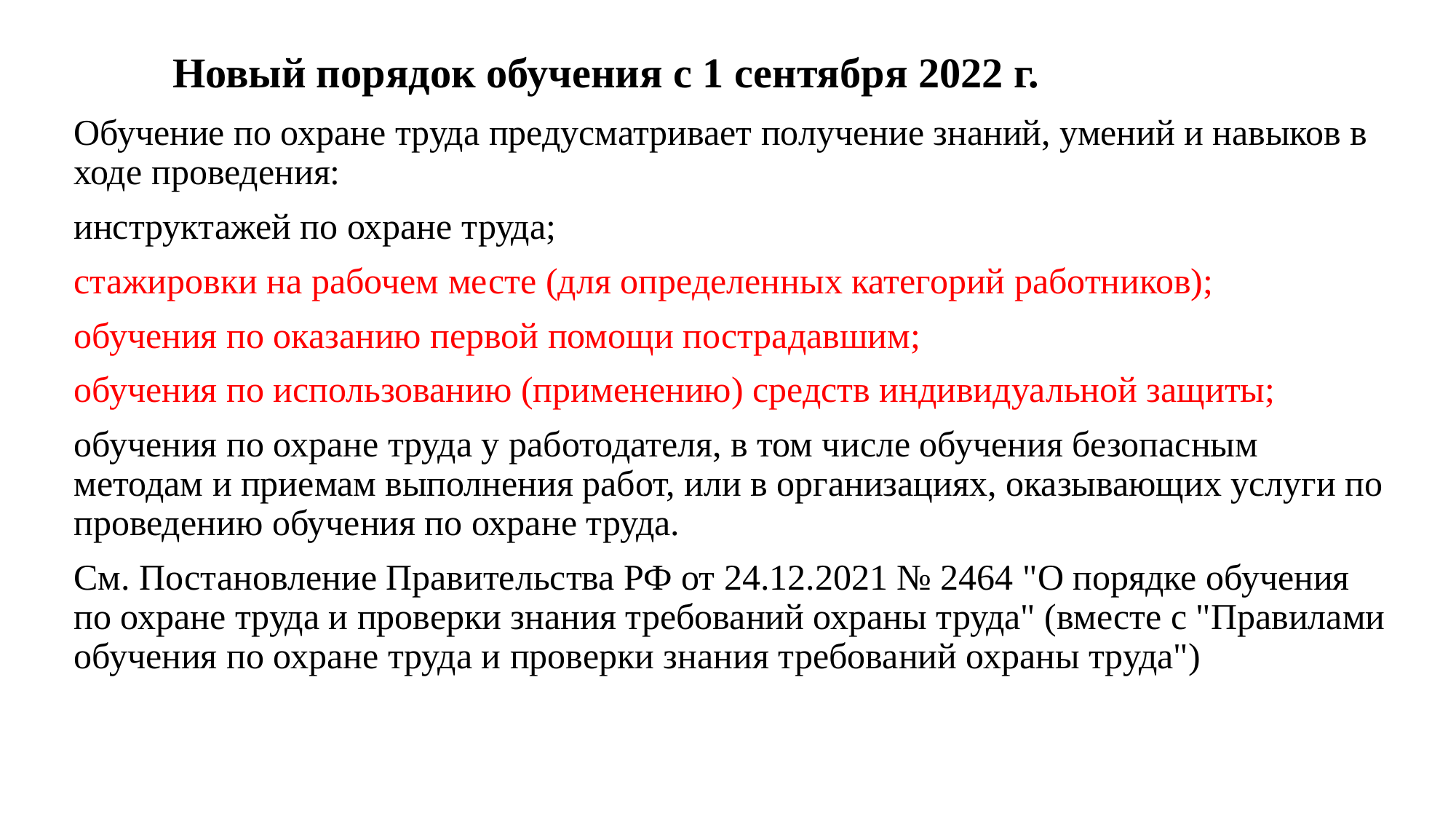

# Новый порядок обучения с 1 сентября 2022 г.
Обучение по охране труда предусматривает получение знаний, умений и навыков в ходе проведения:
инструктажей по охране труда;
стажировки на рабочем месте (для определенных категорий работников);
обучения по оказанию первой помощи пострадавшим;
обучения по использованию (применению) средств индивидуальной защиты;
обучения по охране труда у работодателя, в том числе обучения безопасным методам и приемам выполнения работ, или в организациях, оказывающих услуги по проведению обучения по охране труда.
См. Постановление Правительства РФ от 24.12.2021 № 2464 "О порядке обучения по охране труда и проверки знания требований охраны труда" (вместе с "Правилами обучения по охране труда и проверки знания требований охраны труда")